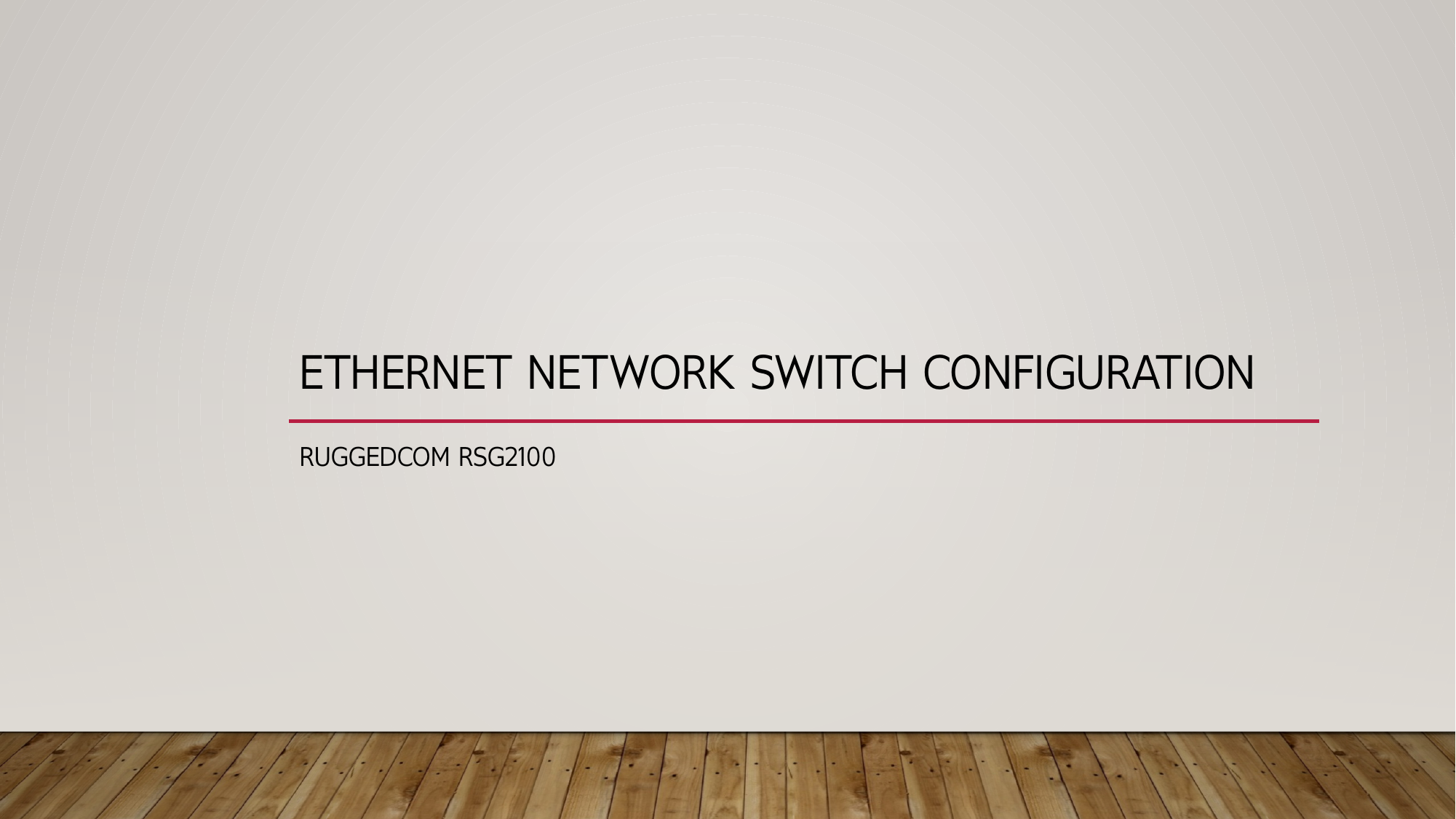

# Ethernet Network switch Configuration
Ruggedcom RSG2100